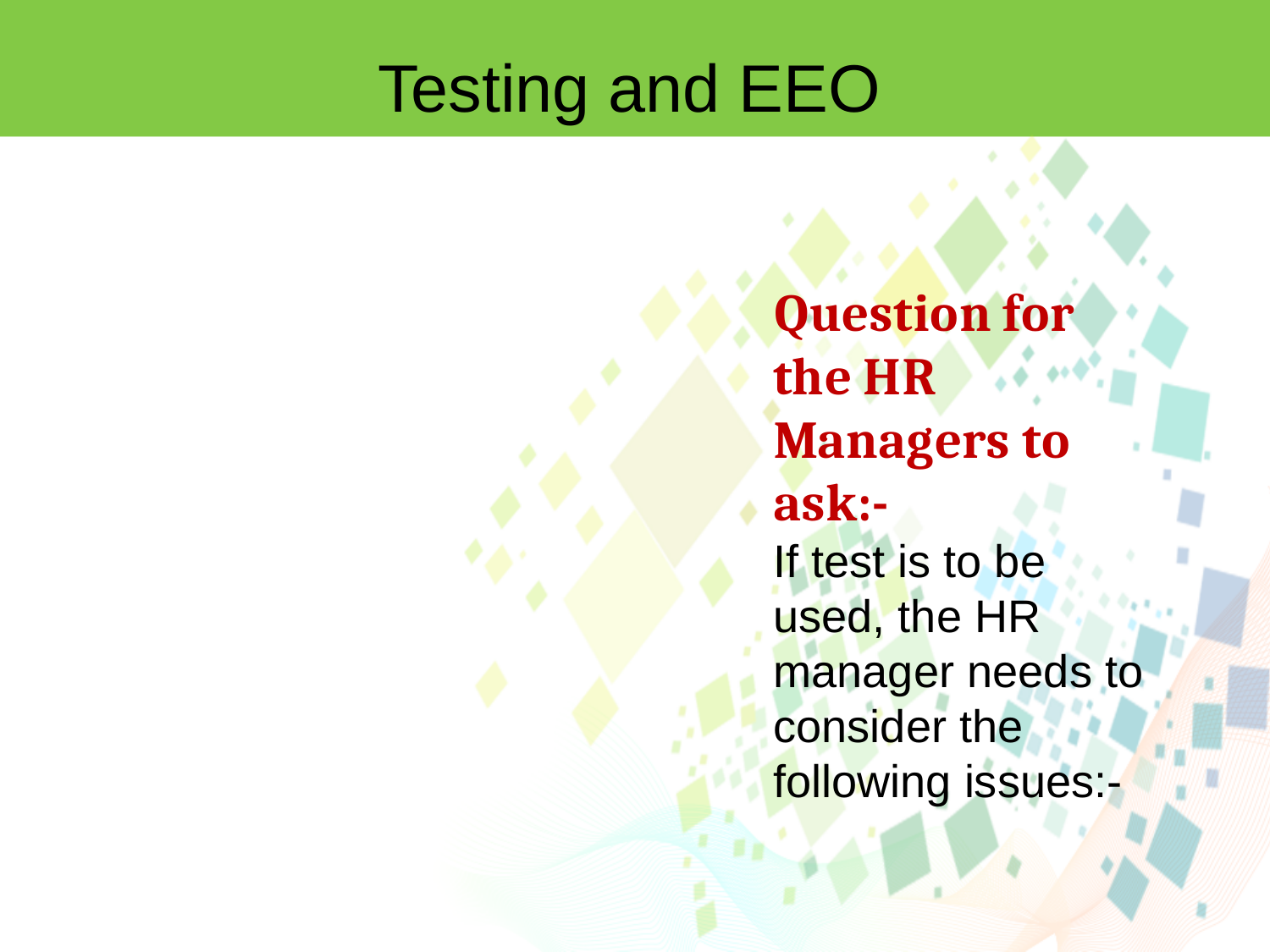

Testing and EEO
Question for the HR Managers to ask:-
If test is to be used, the HR manager needs to consider the following issues:-